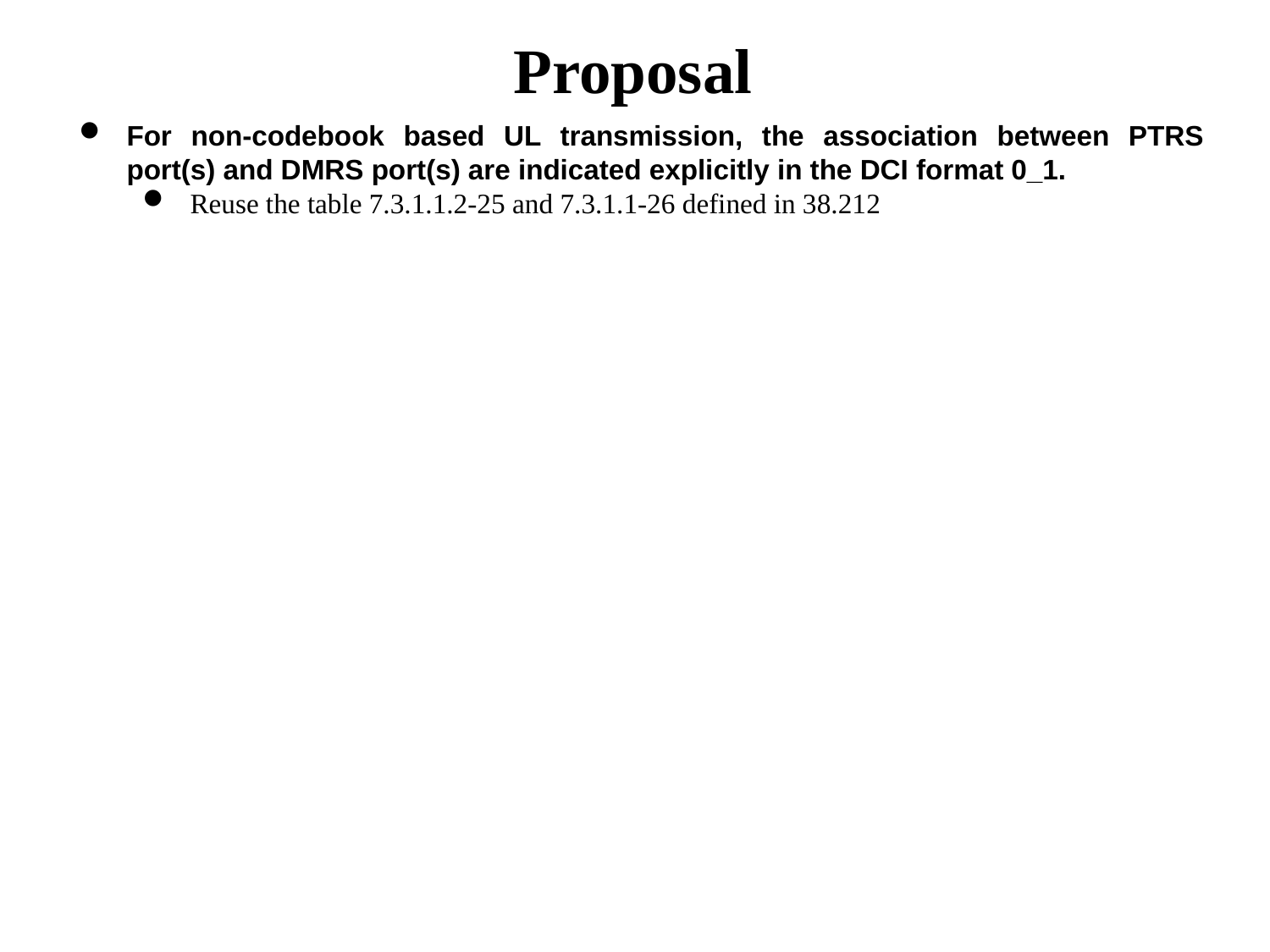

# Proposal
For non-codebook based UL transmission, the association between PTRS port(s) and DMRS port(s) are indicated explicitly in the DCI format 0_1.
Reuse the table 7.3.1.1.2-25 and 7.3.1.1-26 defined in 38.212